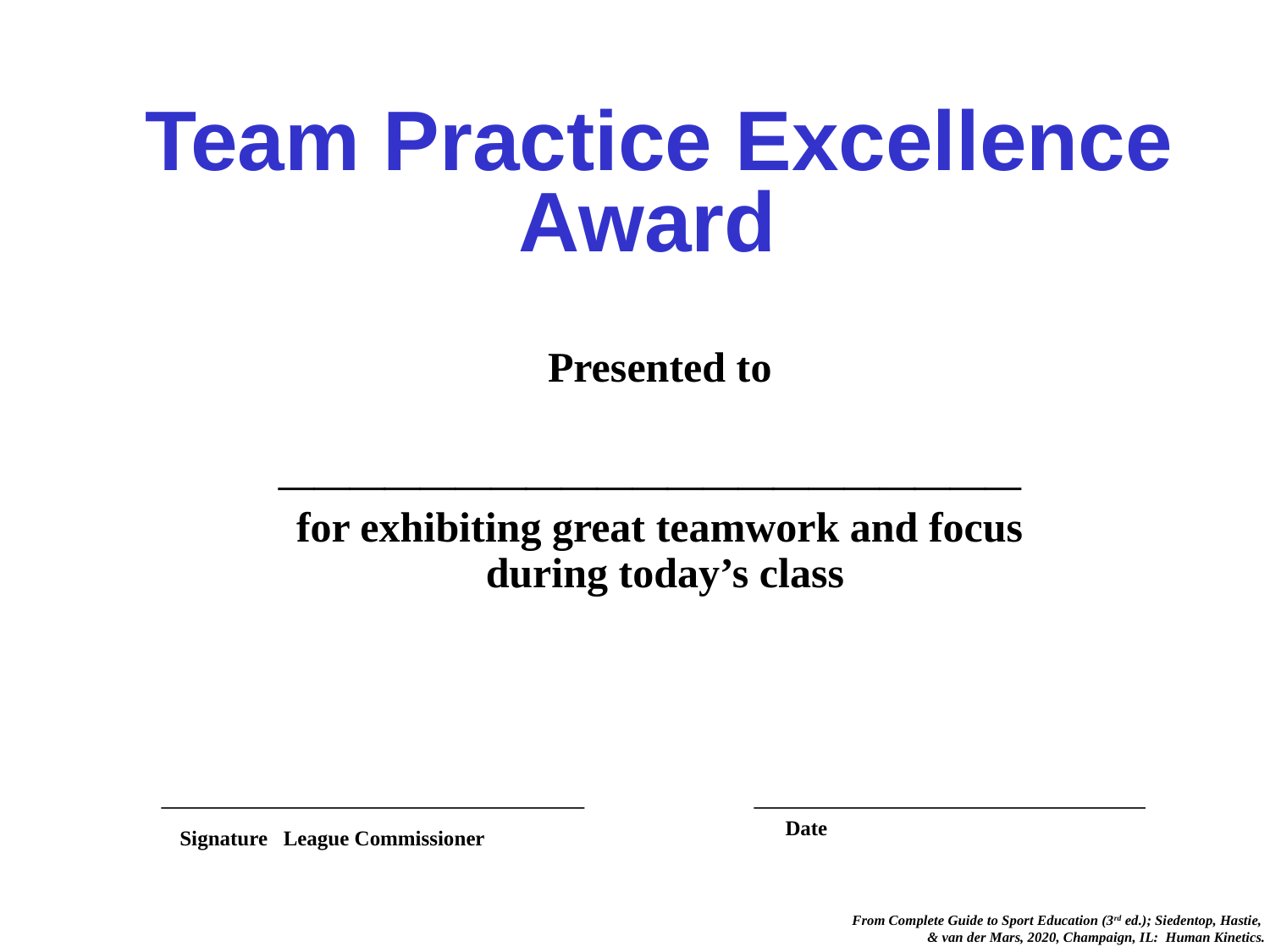

Team Practice Excellence
Award
Presented to
_____________________
for exhibiting great teamwork and focus
during today’s class

Date
Signature   League Commissioner
From Complete Guide to Sport Education (3rd ed.); Siedentop, Hastie,
& van der Mars, 2020, Champaign, IL:  Human Kinetics.